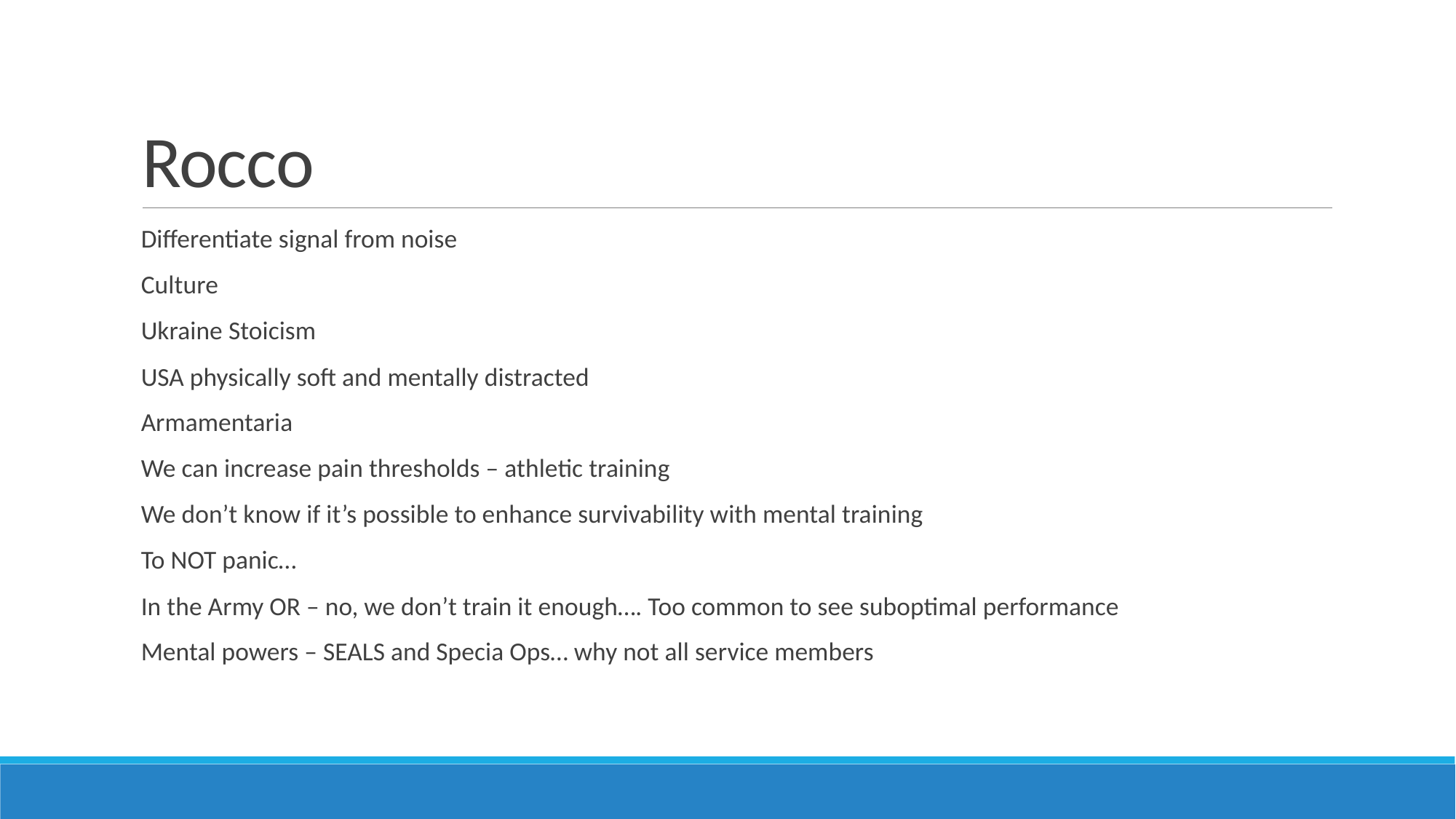

# Rocco
Differentiate signal from noise
Culture
Ukraine Stoicism
USA physically soft and mentally distracted
Armamentaria
We can increase pain thresholds – athletic training
We don’t know if it’s possible to enhance survivability with mental training
To NOT panic…
In the Army OR – no, we don’t train it enough…. Too common to see suboptimal performance
Mental powers – SEALS and Specia Ops… why not all service members